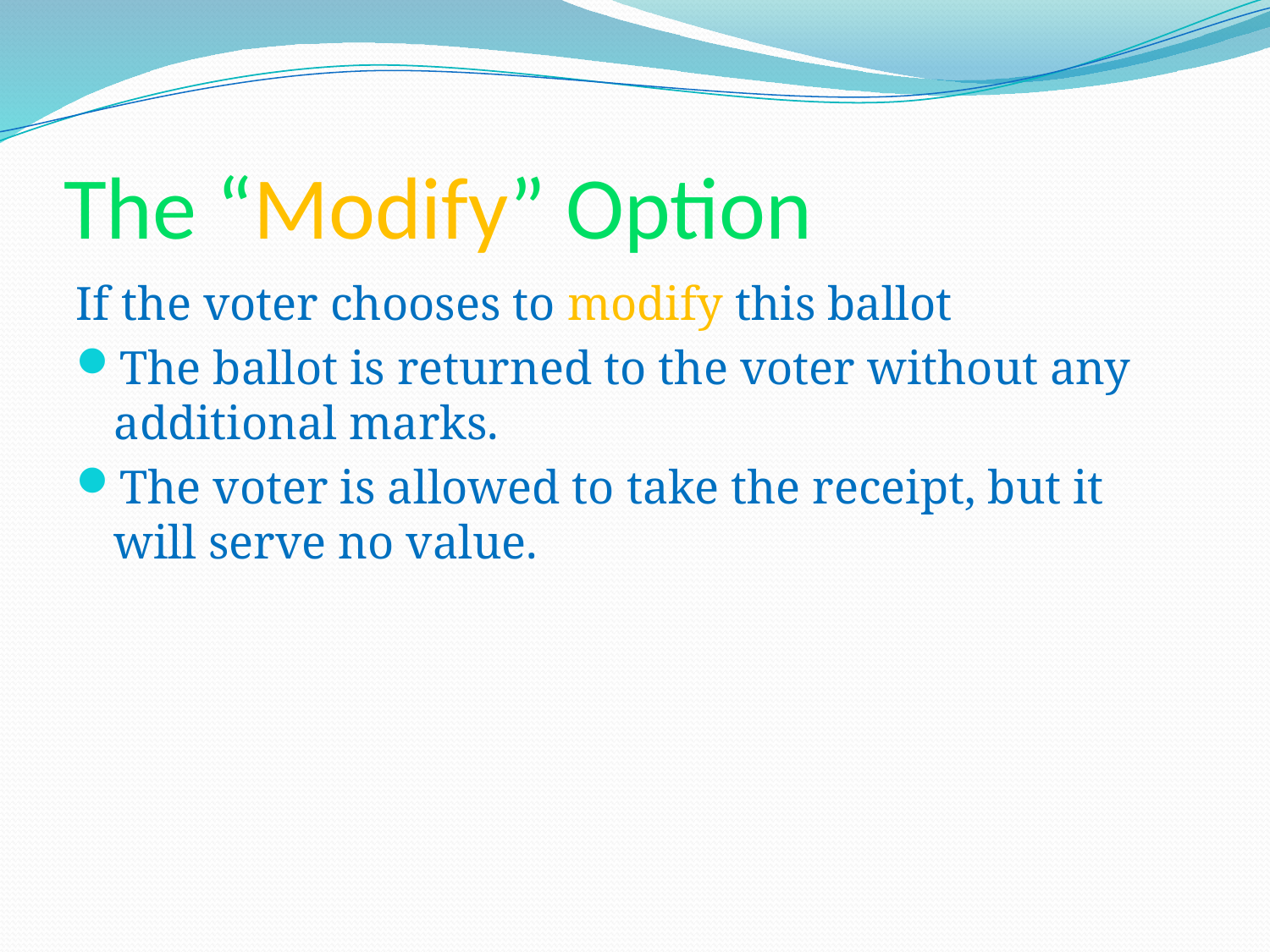

# The “Modify” Option
If the voter chooses to modify this ballot
The ballot is returned to the voter without any additional marks.
The voter is allowed to take the receipt, but it will serve no value.